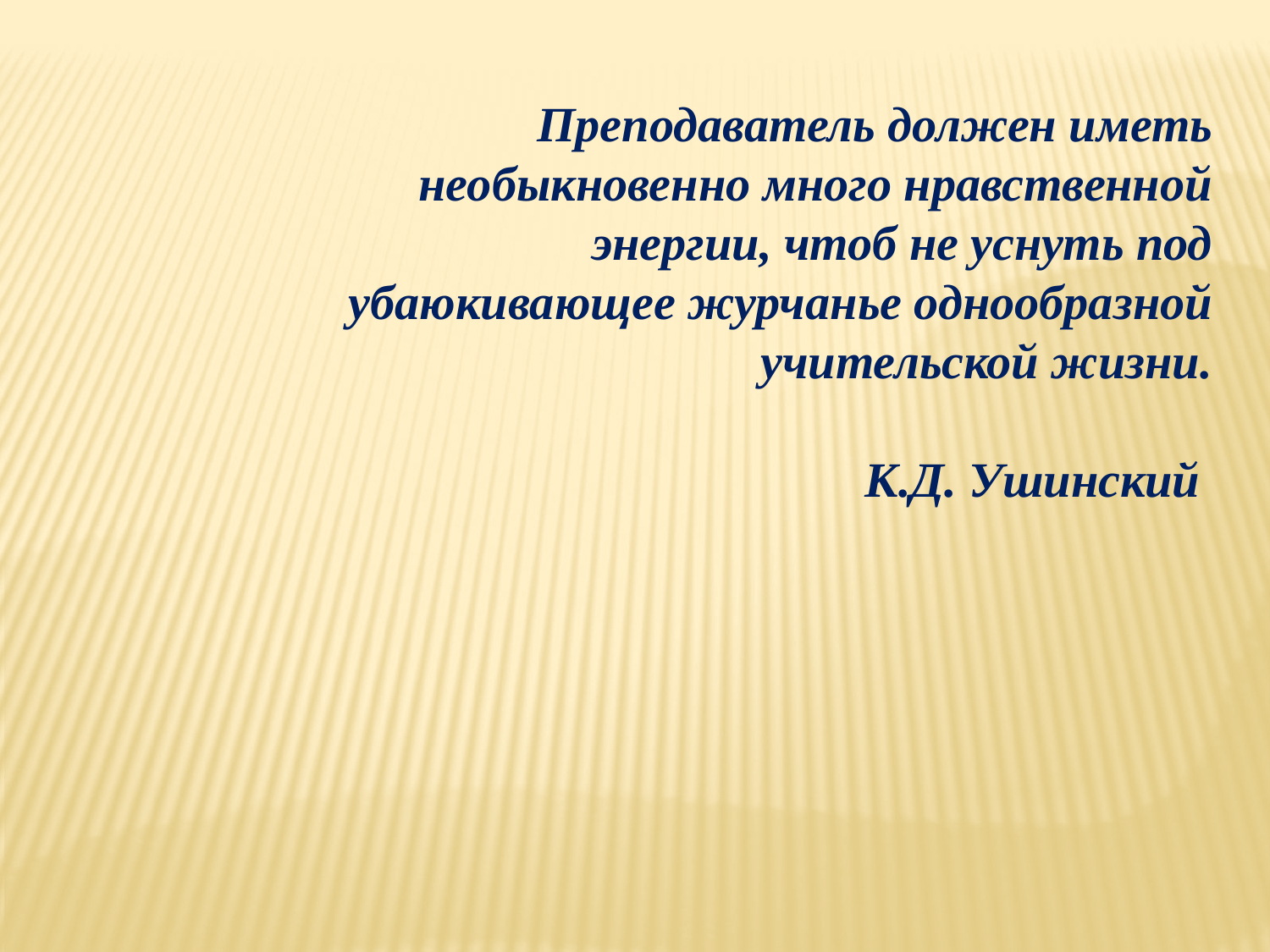

Преподаватель должен иметь необыкновенно много нравственной энергии, чтоб не уснуть под убаюкивающее журчанье однообразной учительской жизни.

К.Д. Ушинский